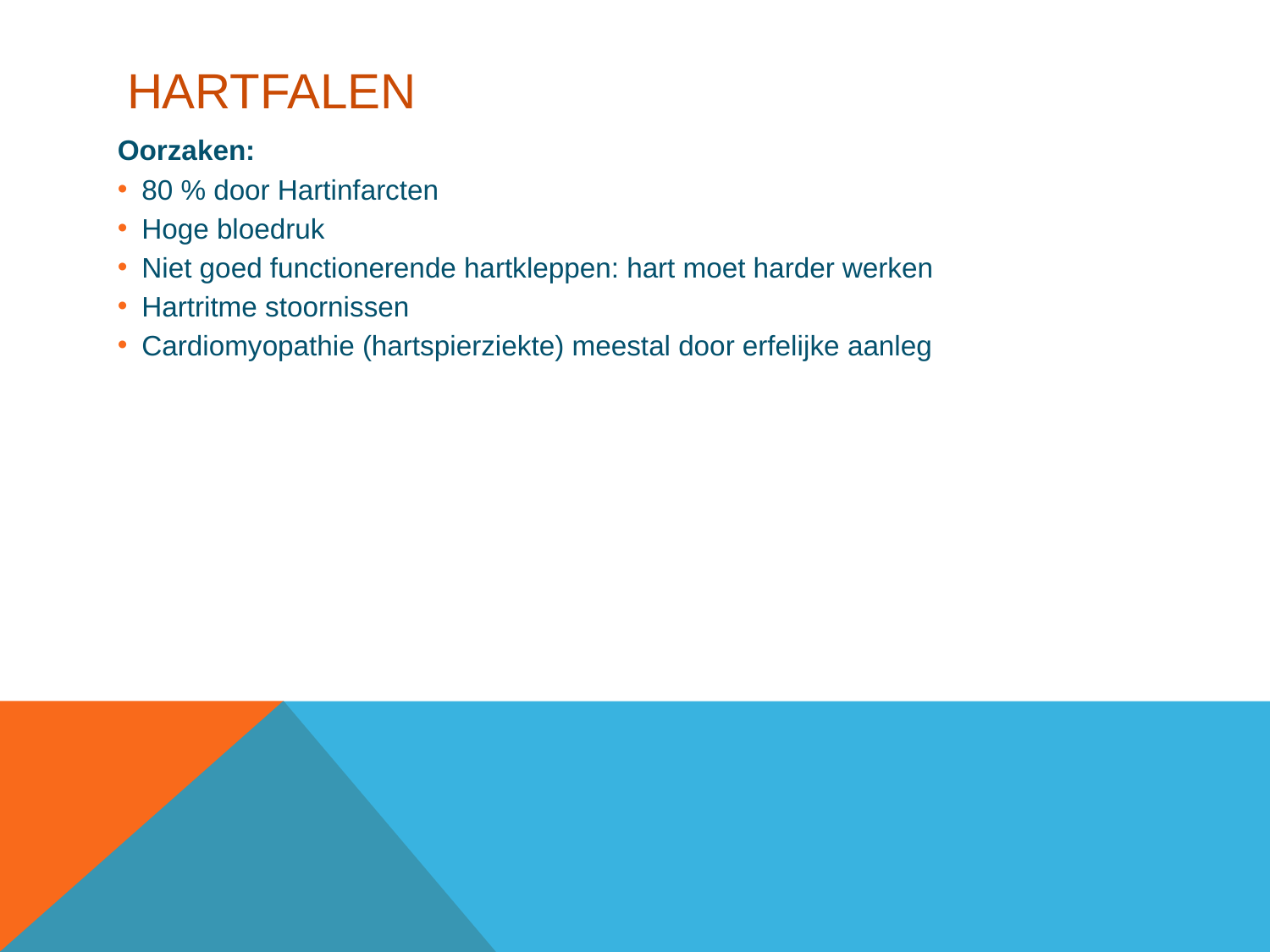

# Hartfalen
Oorzaken:
80 % door Hartinfarcten
Hoge bloedruk
Niet goed functionerende hartkleppen: hart moet harder werken
Hartritme stoornissen
Cardiomyopathie (hartspierziekte) meestal door erfelijke aanleg